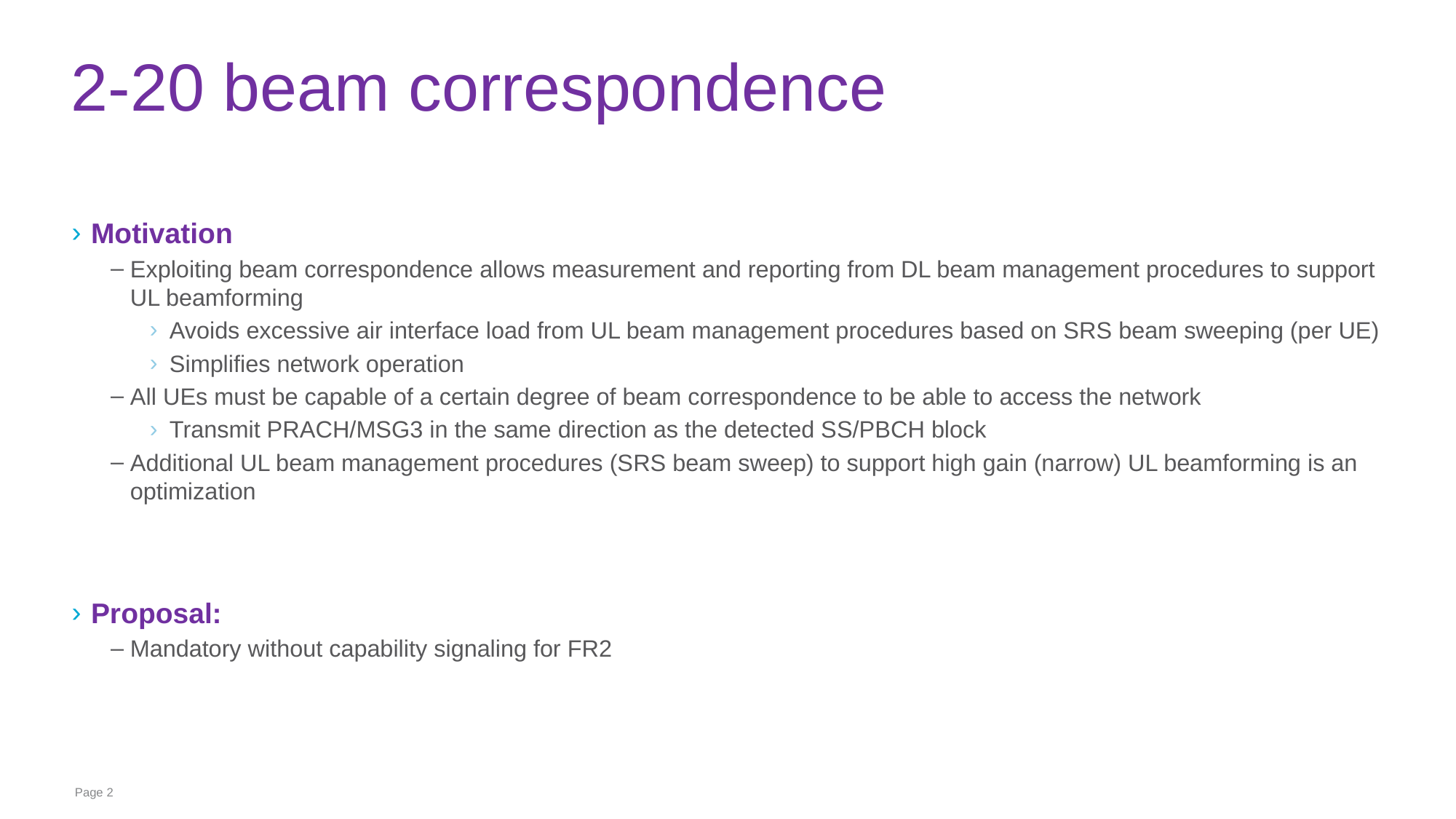

# 2-20 beam correspondence
Motivation
Exploiting beam correspondence allows measurement and reporting from DL beam management procedures to support UL beamforming
Avoids excessive air interface load from UL beam management procedures based on SRS beam sweeping (per UE)
Simplifies network operation
All UEs must be capable of a certain degree of beam correspondence to be able to access the network
Transmit PRACH/MSG3 in the same direction as the detected SS/PBCH block
Additional UL beam management procedures (SRS beam sweep) to support high gain (narrow) UL beamforming is an optimization

Proposal:
Mandatory without capability signaling for FR2